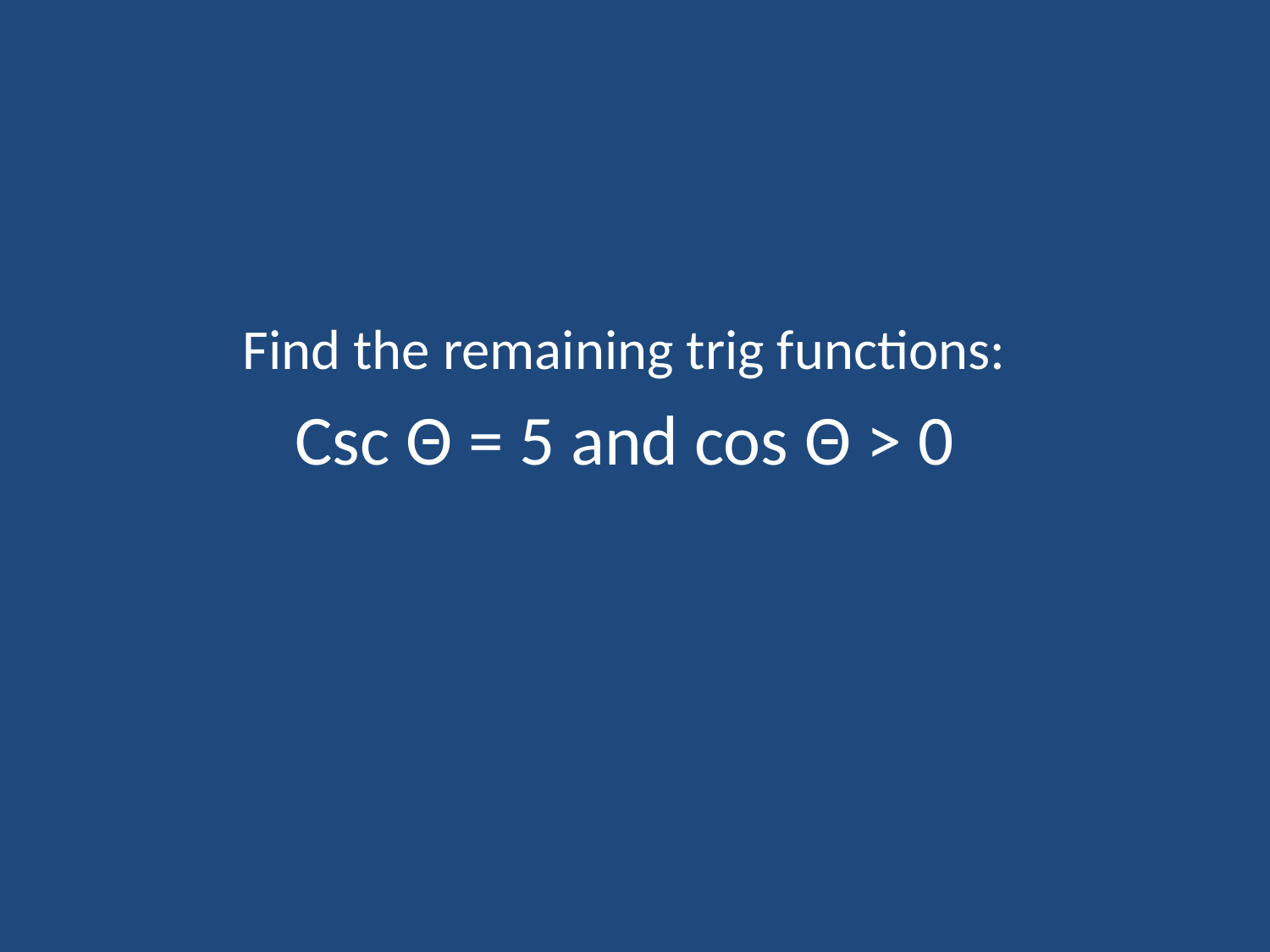

#
Find the remaining trig functions:
Csc Θ = 5 and cos Θ > 0